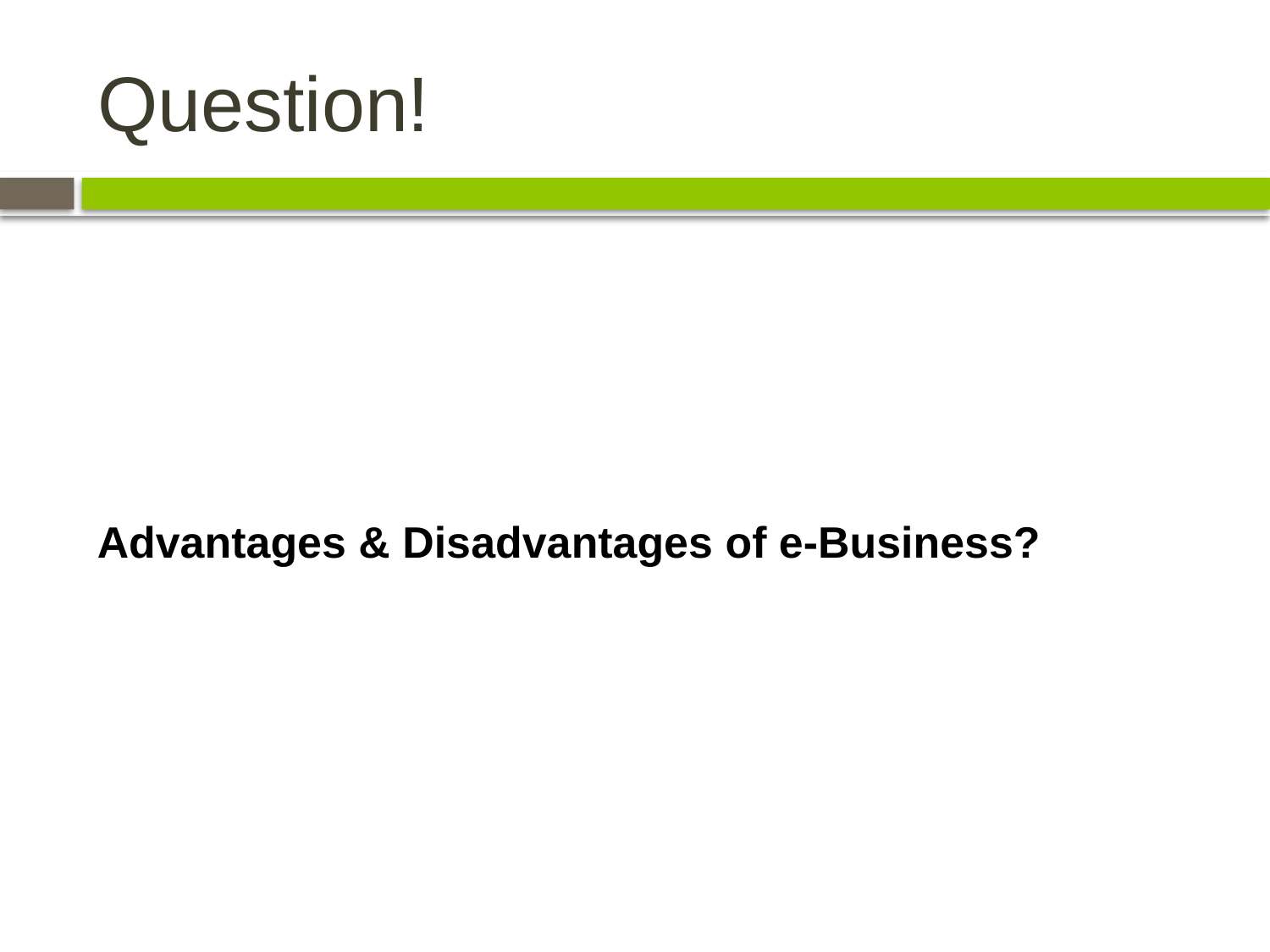

# Question!
Advantages & Disadvantages of e-Business?